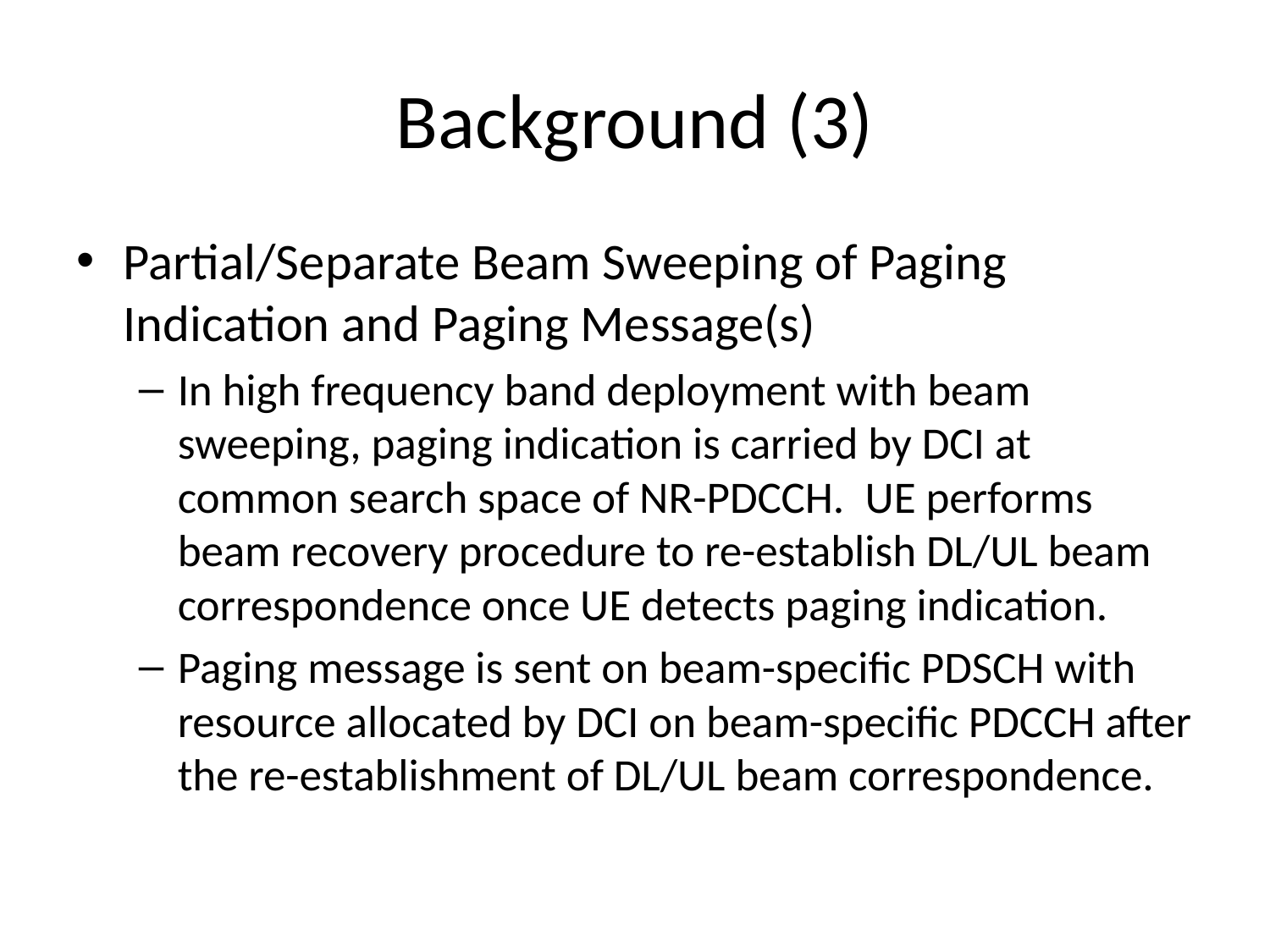

# Background (3)
Partial/Separate Beam Sweeping of Paging Indication and Paging Message(s)
In high frequency band deployment with beam sweeping, paging indication is carried by DCI at common search space of NR-PDCCH.  UE performs beam recovery procedure to re-establish DL/UL beam correspondence once UE detects paging indication.
Paging message is sent on beam-specific PDSCH with resource allocated by DCI on beam-specific PDCCH after the re-establishment of DL/UL beam correspondence.